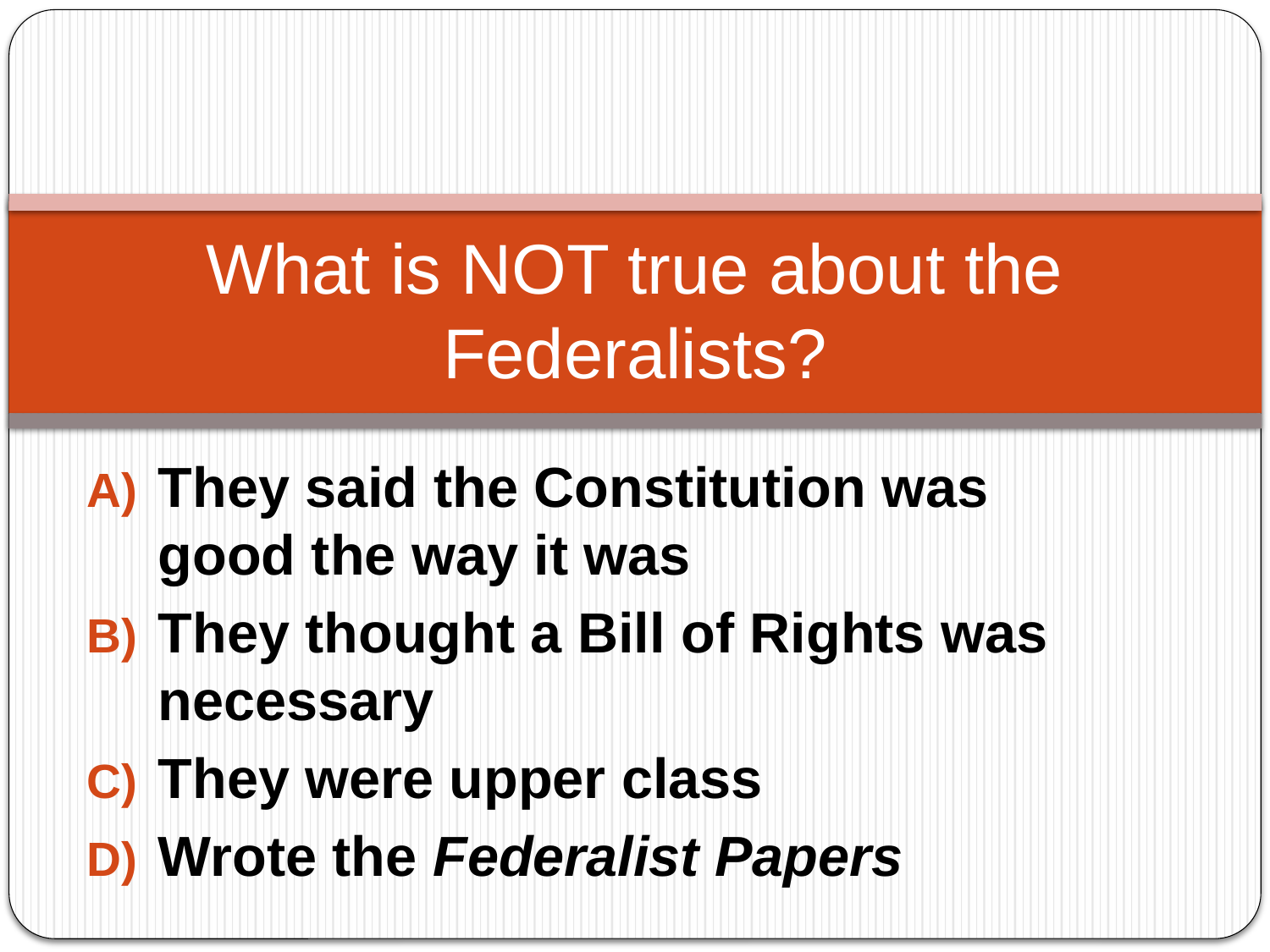

# What is NOT true about the Federalists?
They said the Constitution was good the way it was
They thought a Bill of Rights was necessary
They were upper class
Wrote the Federalist Papers